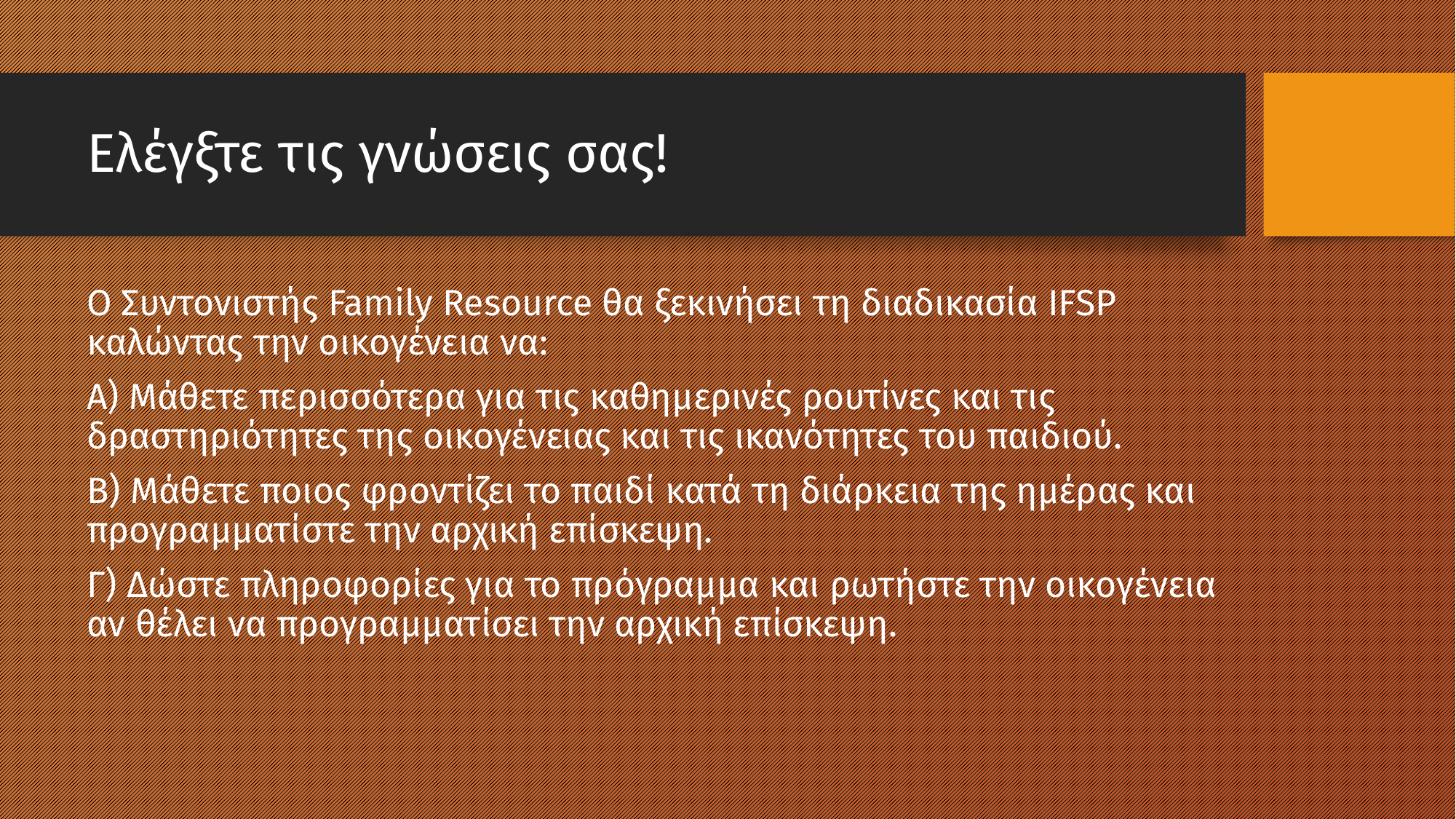

# Ελέγξτε τις γνώσεις σας!
Ο Συντονιστής Family Resource θα ξεκινήσει τη διαδικασία IFSP καλώντας την οικογένεια να:
Α) Μάθετε περισσότερα για τις καθημερινές ρουτίνες και τις δραστηριότητες της οικογένειας και τις ικανότητες του παιδιού.
Β) Μάθετε ποιος φροντίζει το παιδί κατά τη διάρκεια της ημέρας και προγραμματίστε την αρχική επίσκεψη.
Γ) Δώστε πληροφορίες για το πρόγραμμα και ρωτήστε την οικογένεια αν θέλει να προγραμματίσει την αρχική επίσκεψη.